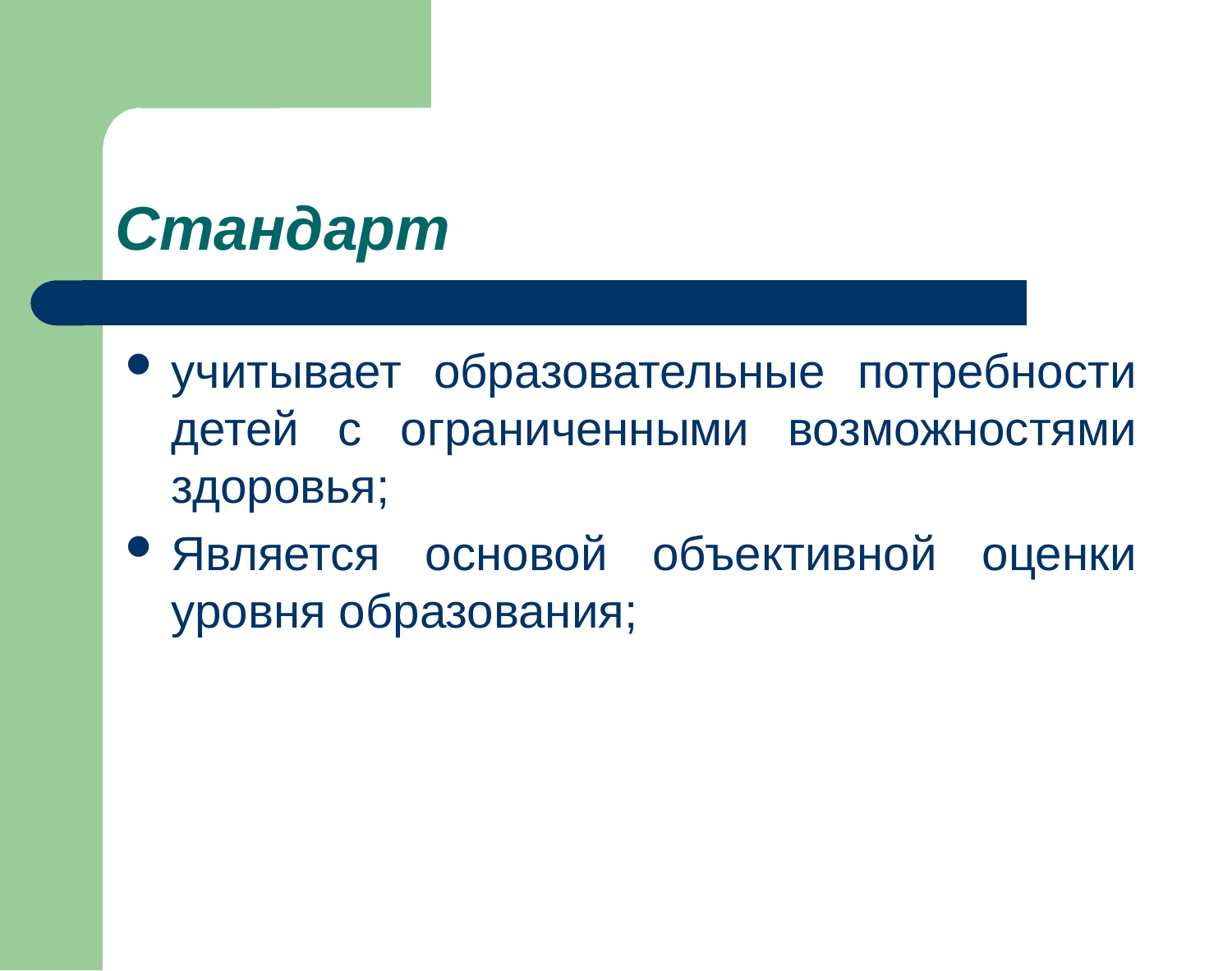

# Стандарт
учитывает образовательные потребности детей с ограниченными возможностями здоровья;
Является основой объективной оценки уровня образования;